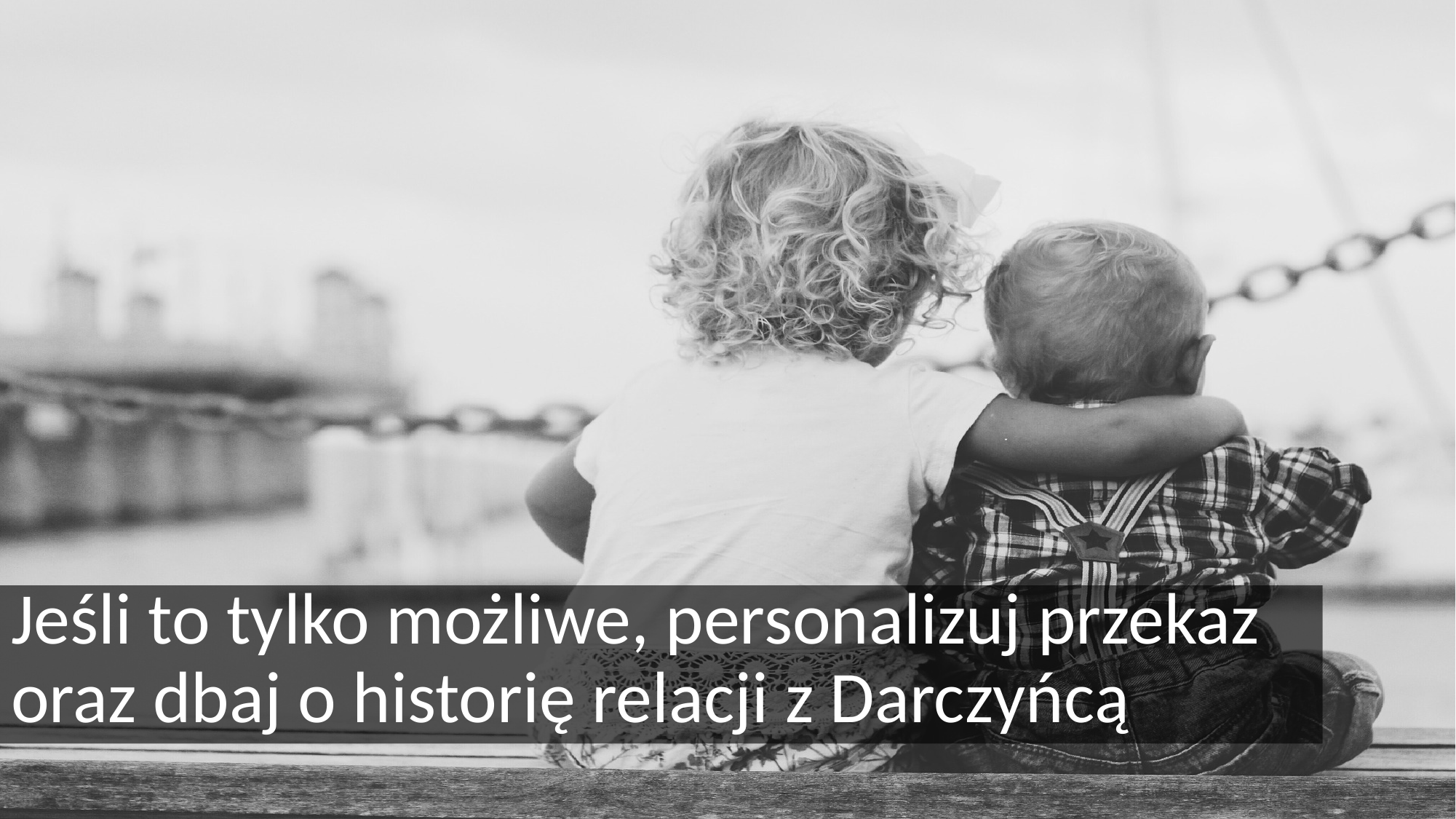

Jeśli to tylko możliwe, personalizuj przekaz oraz dbaj o historię relacji z Darczyńcą